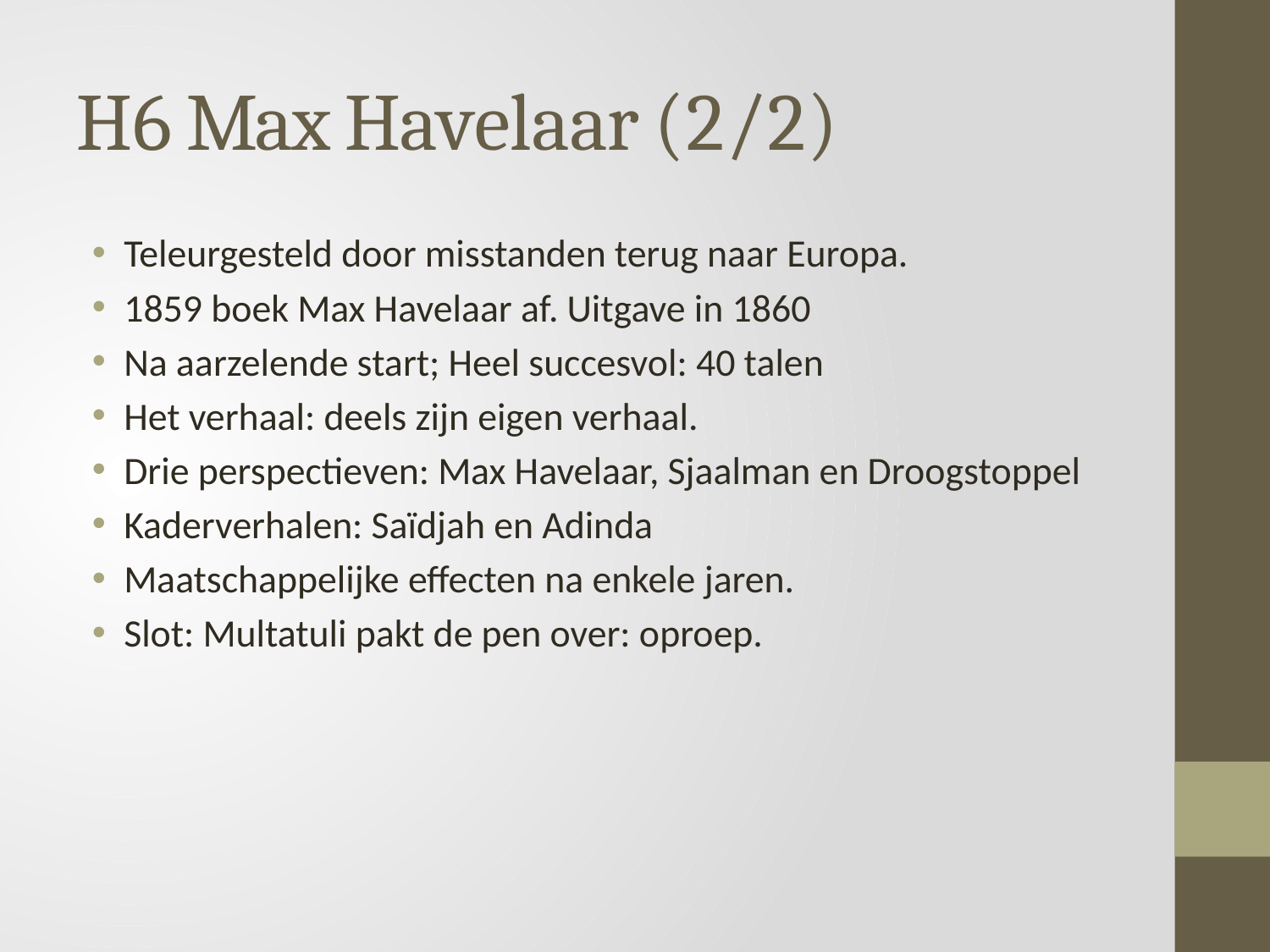

# H6 Max Havelaar (2/2)
Teleurgesteld door misstanden terug naar Europa.
1859 boek Max Havelaar af. Uitgave in 1860
Na aarzelende start; Heel succesvol: 40 talen
Het verhaal: deels zijn eigen verhaal.
Drie perspectieven: Max Havelaar, Sjaalman en Droogstoppel
Kaderverhalen: Saïdjah en Adinda
Maatschappelijke effecten na enkele jaren.
Slot: Multatuli pakt de pen over: oproep.